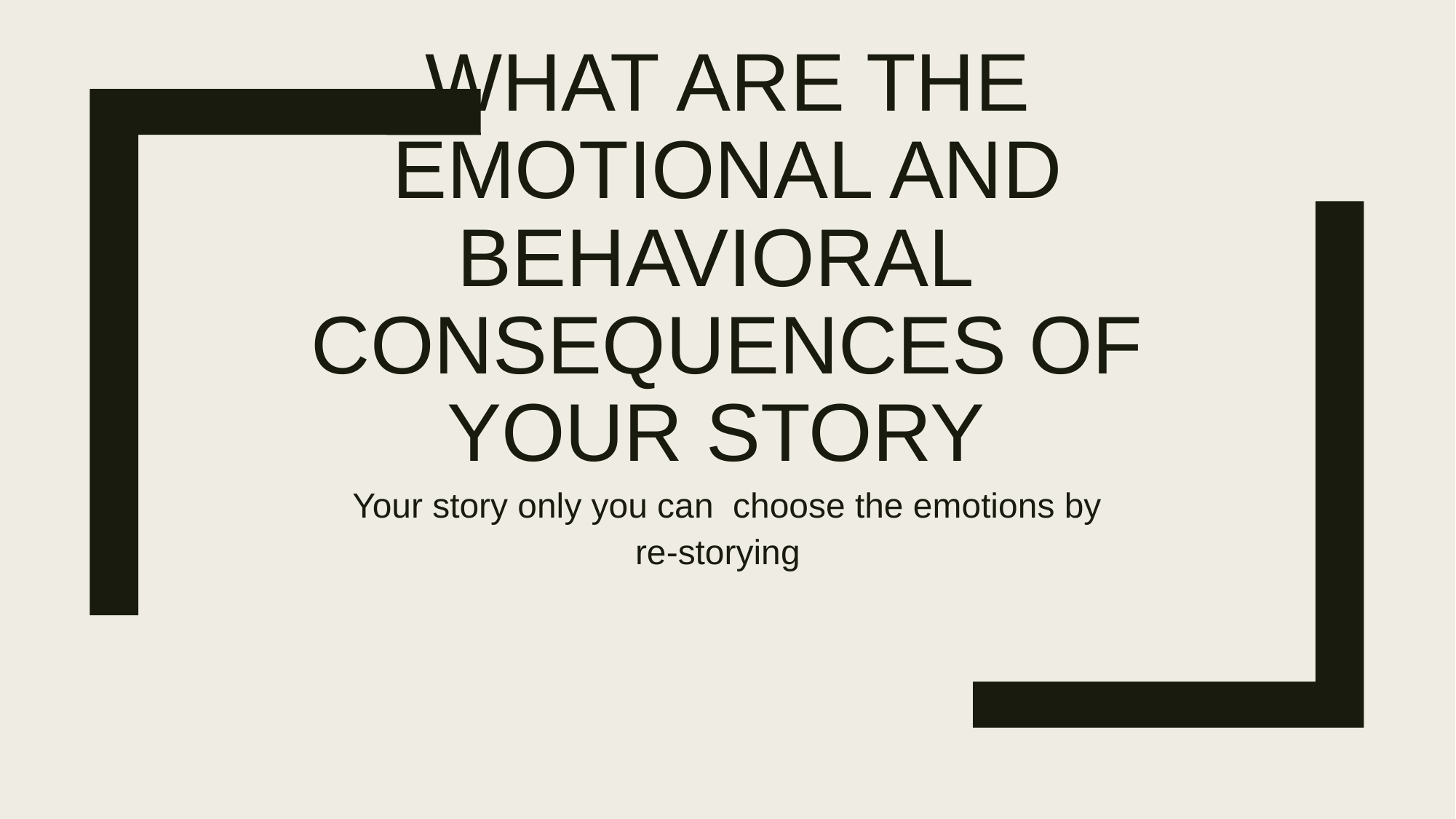

# What are the emotional and behavioral  consequences of your story
Your story only you can  choose the emotions by re-storying